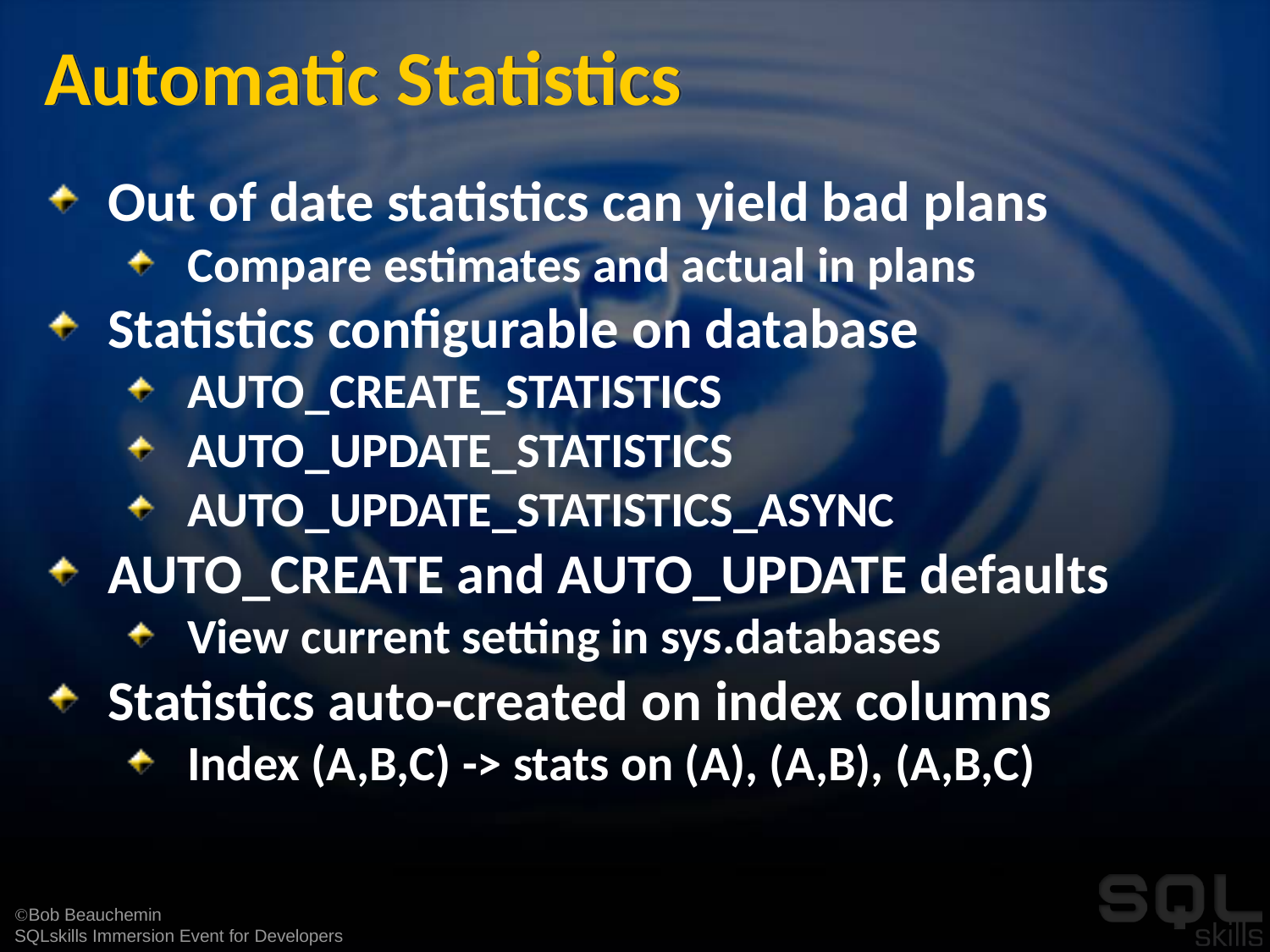

# Automatic Statistics
Out of date statistics can yield bad plans
Compare estimates and actual in plans
Statistics configurable on database
AUTO_CREATE_STATISTICS
AUTO_UPDATE_STATISTICS
AUTO_UPDATE_STATISTICS_ASYNC
AUTO_CREATE and AUTO_UPDATE defaults
View current setting in sys.databases
Statistics auto-created on index columns
Index (A,B,C) -> stats on (A), (A,B), (A,B,C)